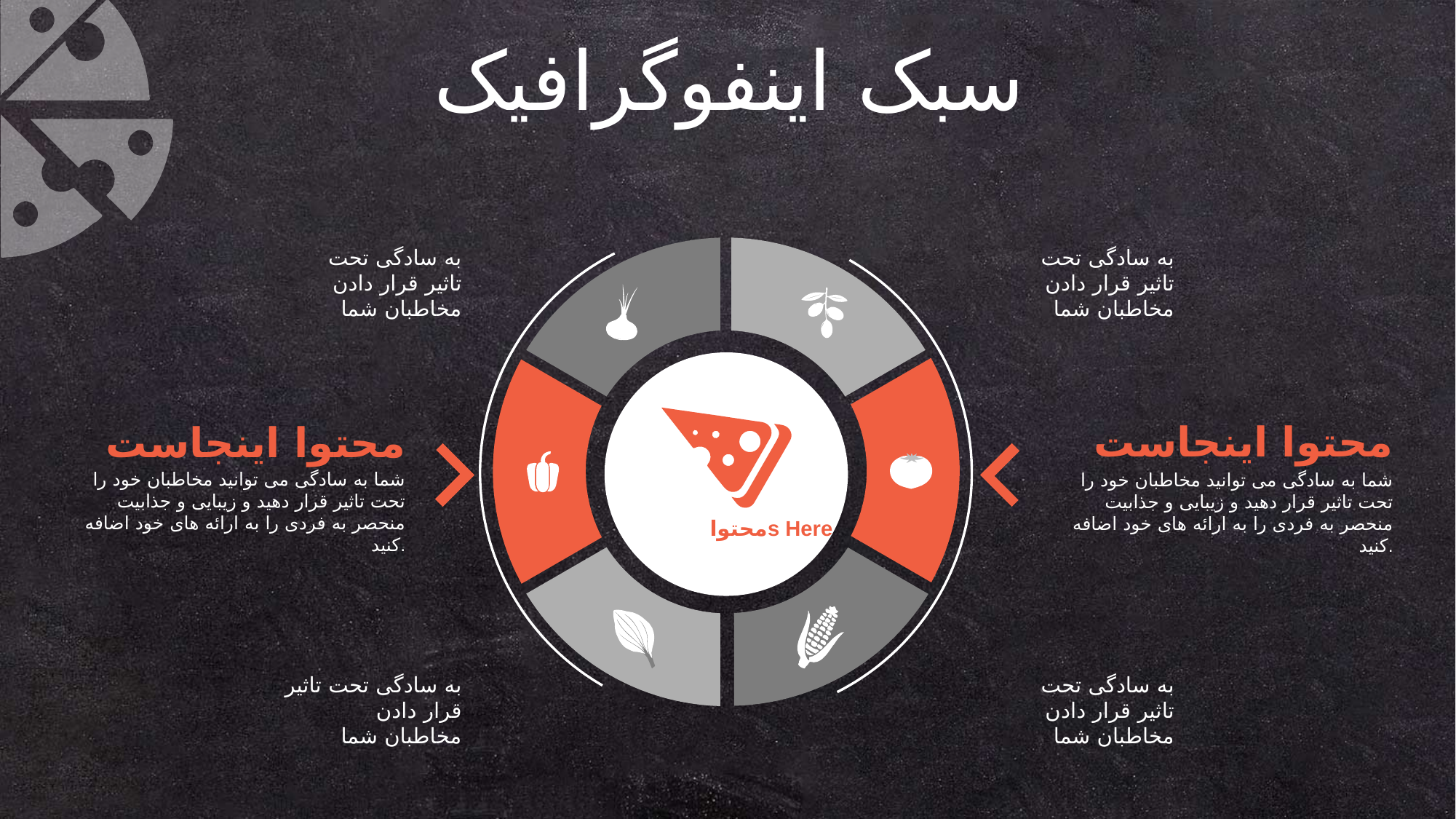

سبک اینفوگرافیک

به سادگی تحت تاثیر قرار دادن
مخاطبان شما
به سادگی تحت تاثیر قرار دادن
مخاطبان شما

محتوا اینجاست
شما به سادگی می توانید مخاطبان خود را تحت تاثیر قرار دهید و زیبایی و جذابیت منحصر به فردی را به ارائه های خود اضافه کنید.
محتوا اینجاست
شما به سادگی می توانید مخاطبان خود را تحت تاثیر قرار دهید و زیبایی و جذابیت منحصر به فردی را به ارائه های خود اضافه کنید.

محتواs Here

به سادگی تحت تاثیر قرار دادن
مخاطبان شما
به سادگی تحت تاثیر قرار دادن
مخاطبان شما